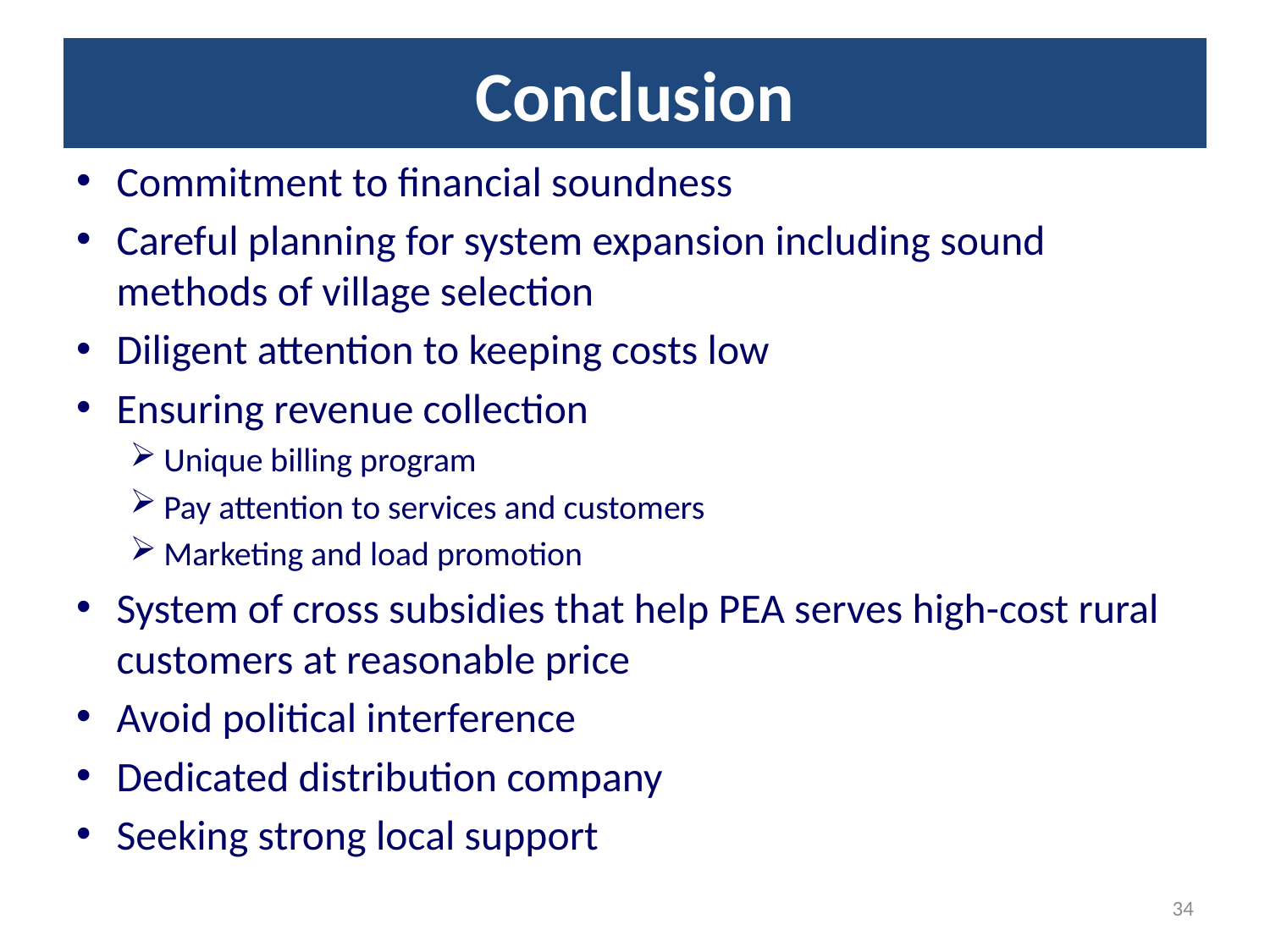

# Conclusion
Commitment to financial soundness
Careful planning for system expansion including sound methods of village selection
Diligent attention to keeping costs low
Ensuring revenue collection
Unique billing program
Pay attention to services and customers
Marketing and load promotion
System of cross subsidies that help PEA serves high-cost rural customers at reasonable price
Avoid political interference
Dedicated distribution company
Seeking strong local support

34